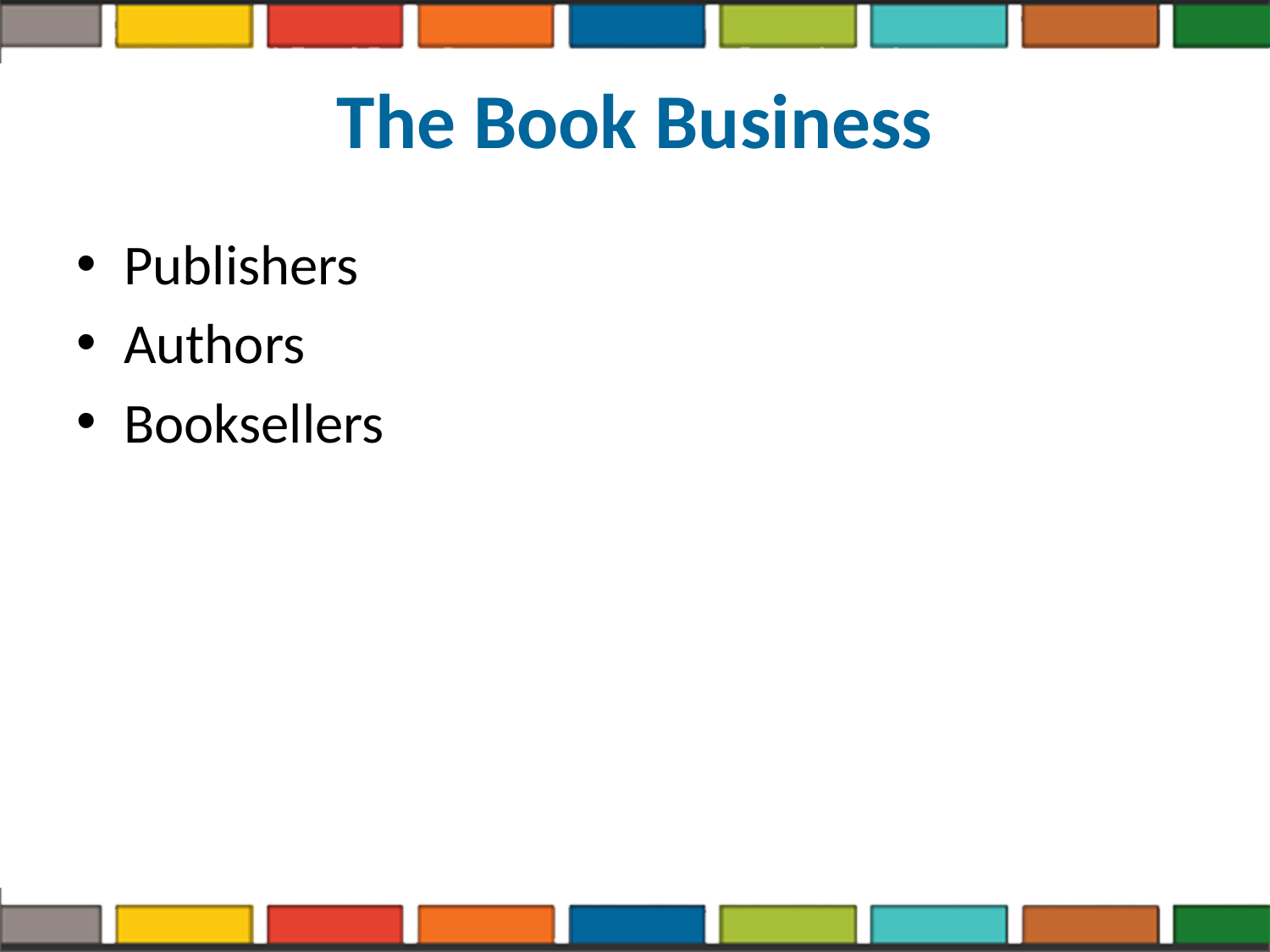

# The Book Business
Publishers
Authors
Booksellers